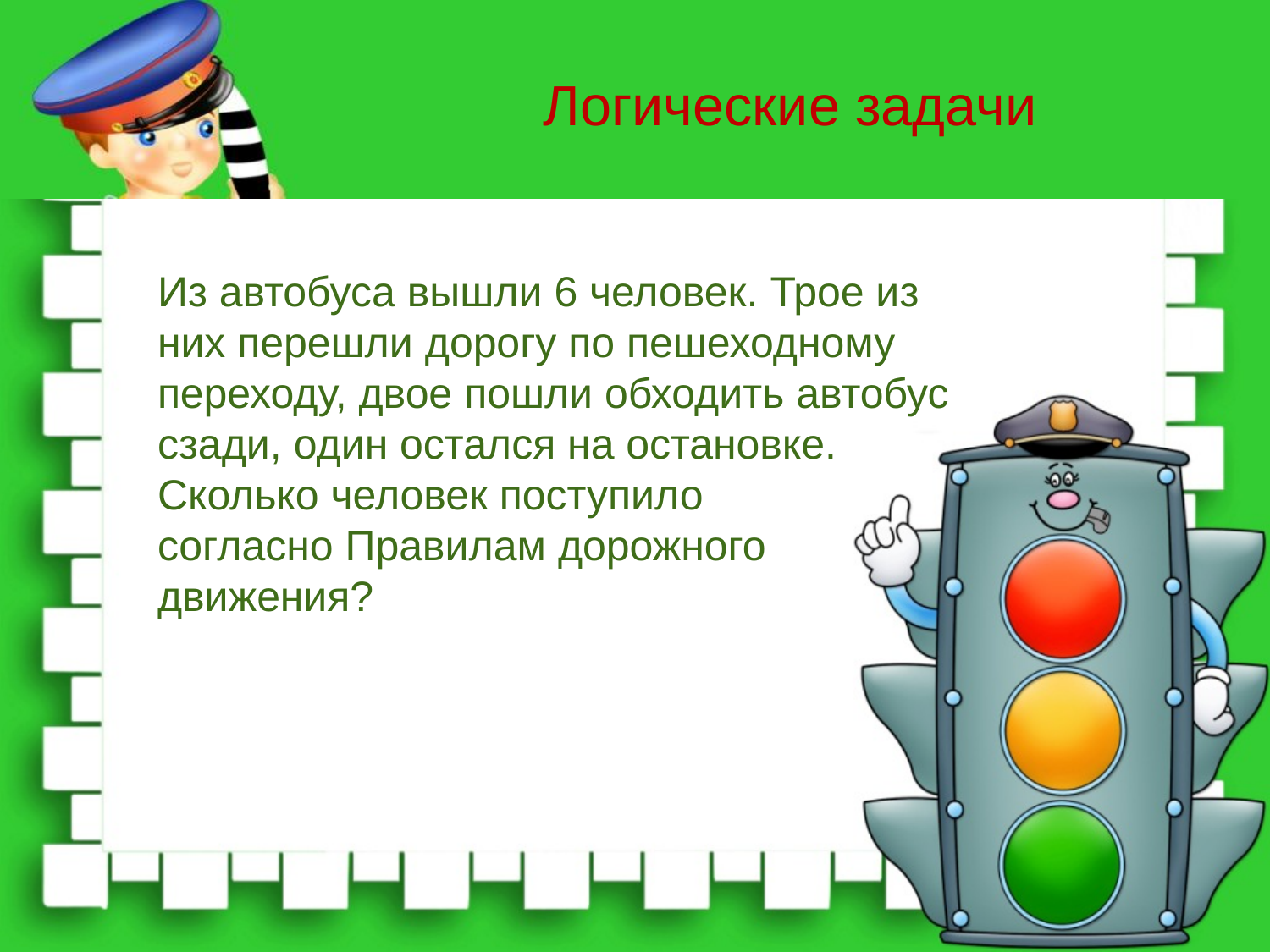

Логические задачи
Из автобуса вышли 6 человек. Трое из них перешли дорогу по пешеходному переходу, двое пошли обходить автобус сзади, один остался на остановке. Сколько человек поступило согласно Правилам дорожного движения?